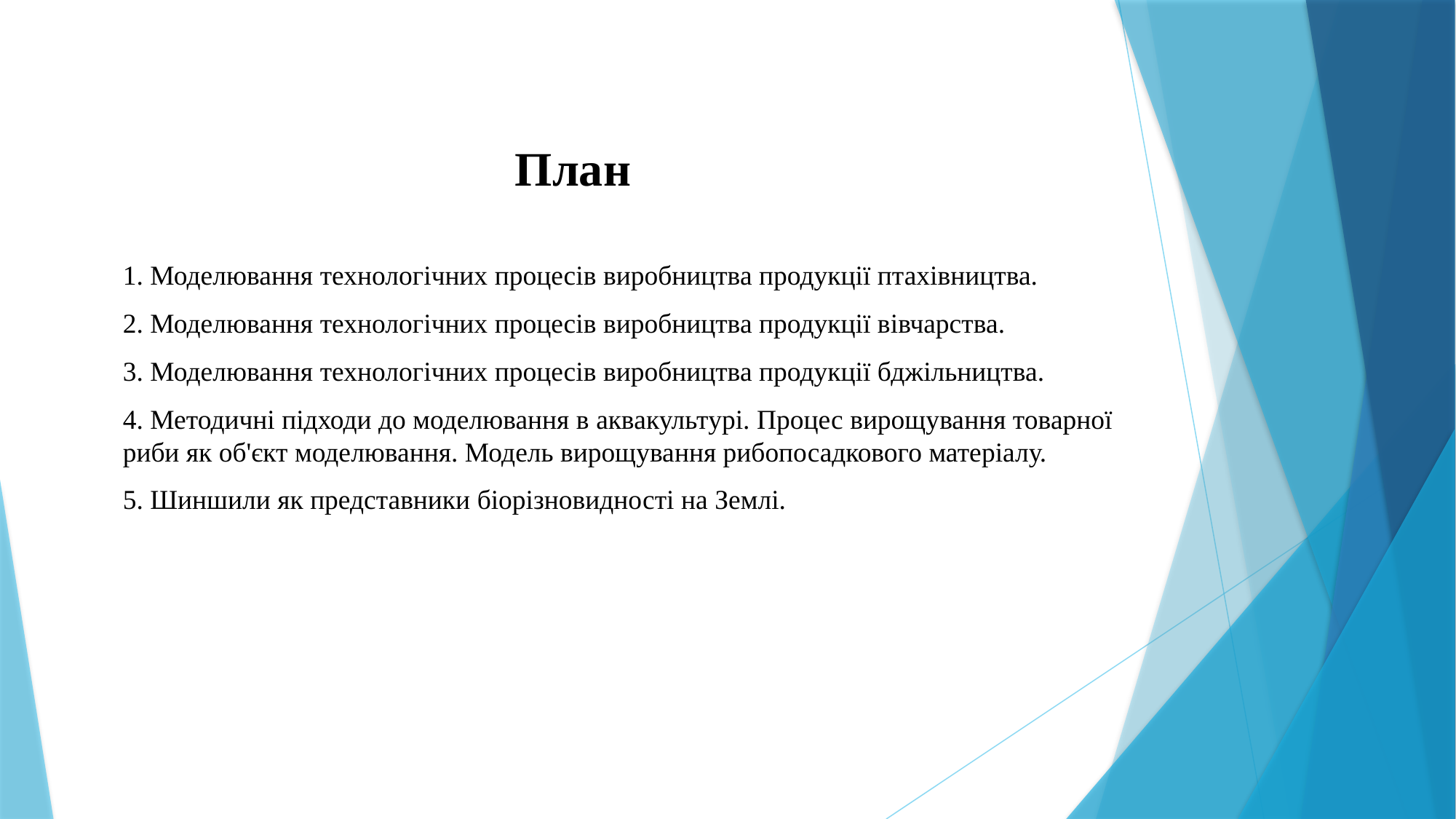

# План
1. Моделювання технологічних процесів виробництва продукції птахівництва.
2. Моделювання технологічних процесів виробництва продукції вівчарства.
3. Моделювання технологічних процесів виробництва продукції бджільництва.
4. Методичні підходи до моделювання в аквакультурі. Процес вирощування товарної риби як об'єкт моделювання. Модель вирощування рибопосадкового матеріалу.
5. Шиншили як представники біорізновидності на Землі.